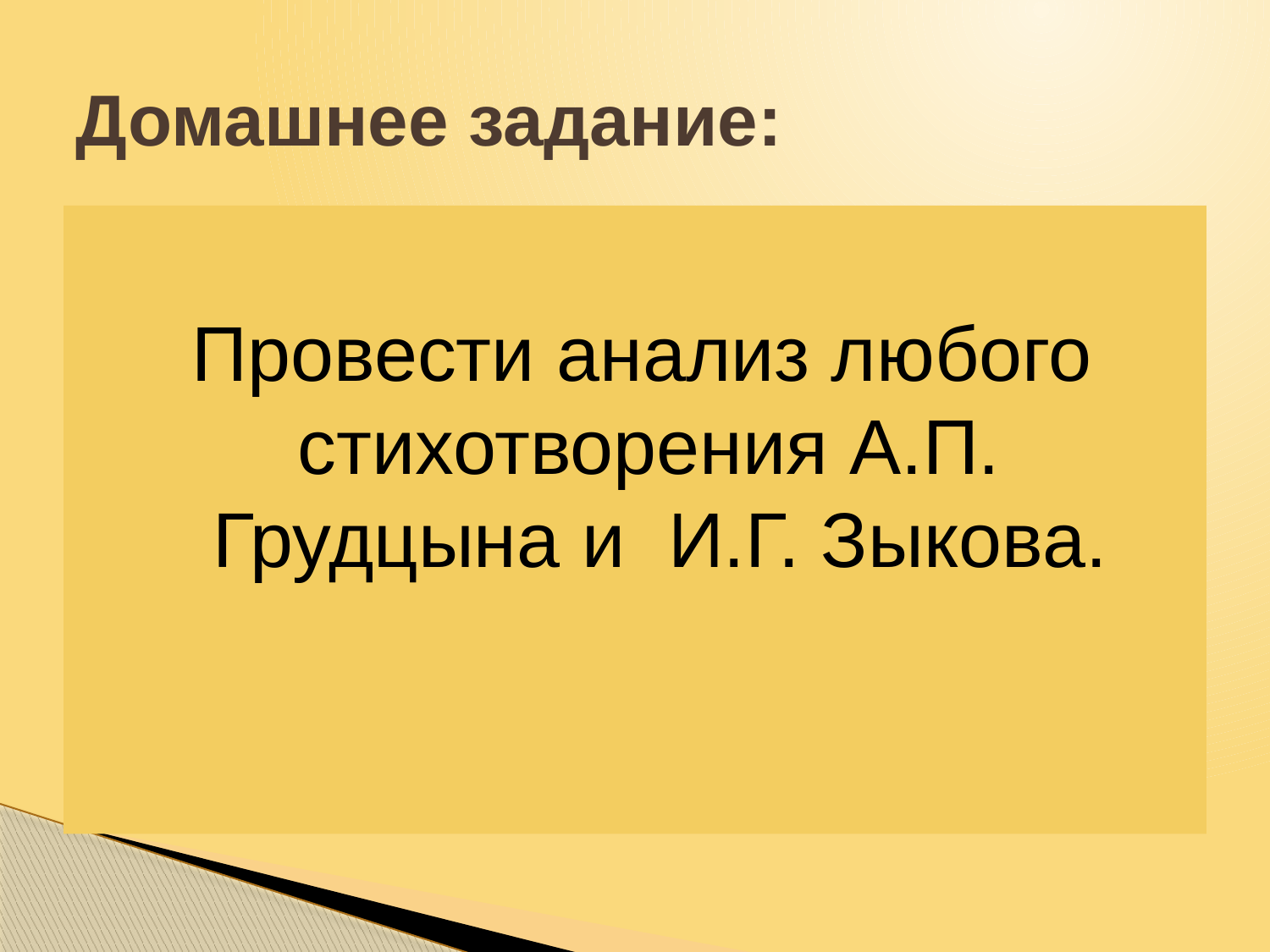

# Домашнее задание:

Провести анализ любого стихотворения А.П.  Грудцына и  И.Г. Зыкова.